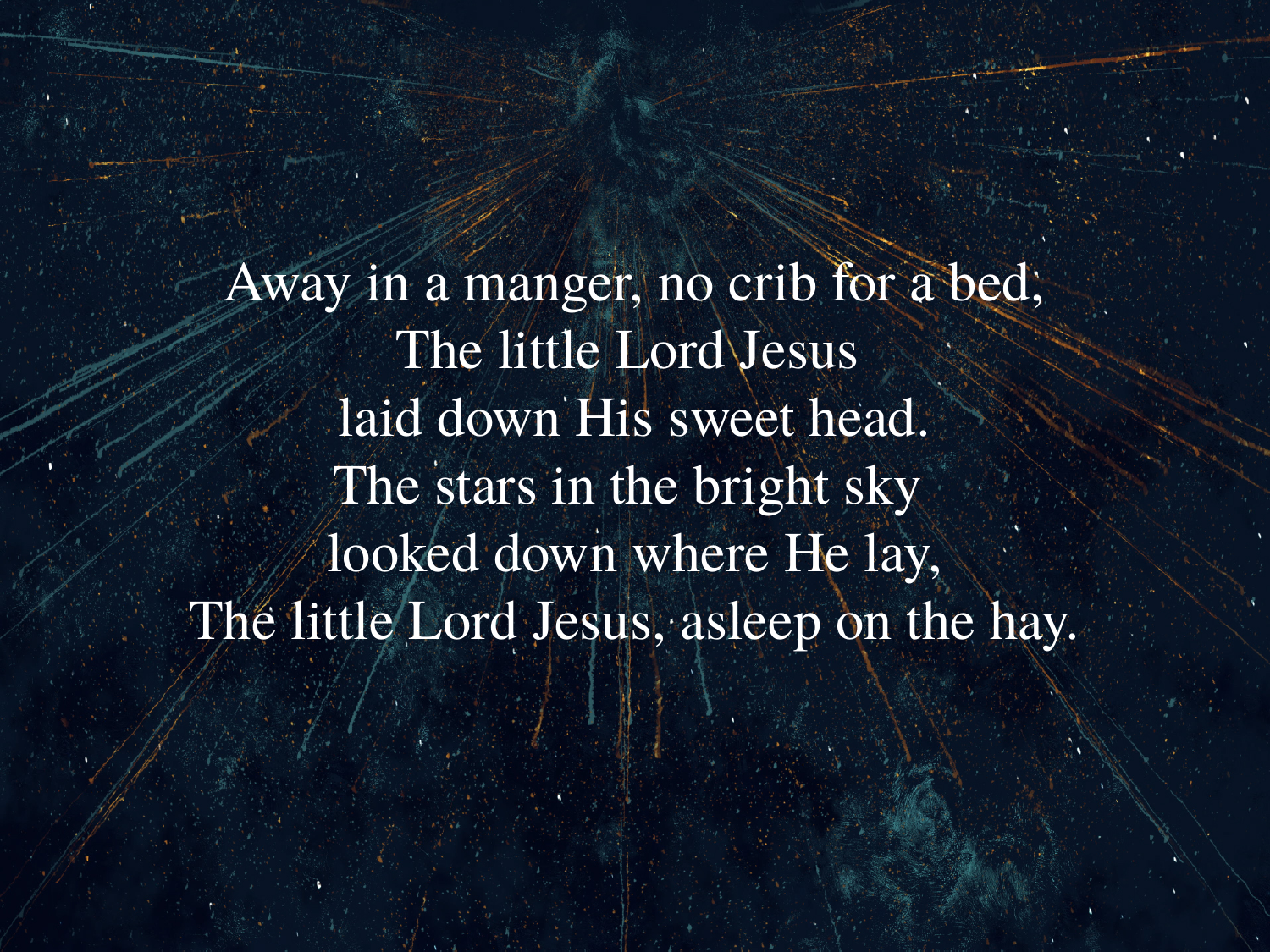

# Away in a manger, no crib for a bed, The little Lord Jesus laid down His sweet head. The stars in the bright sky looked down where He lay, The little Lord Jesus, asleep on the hay.